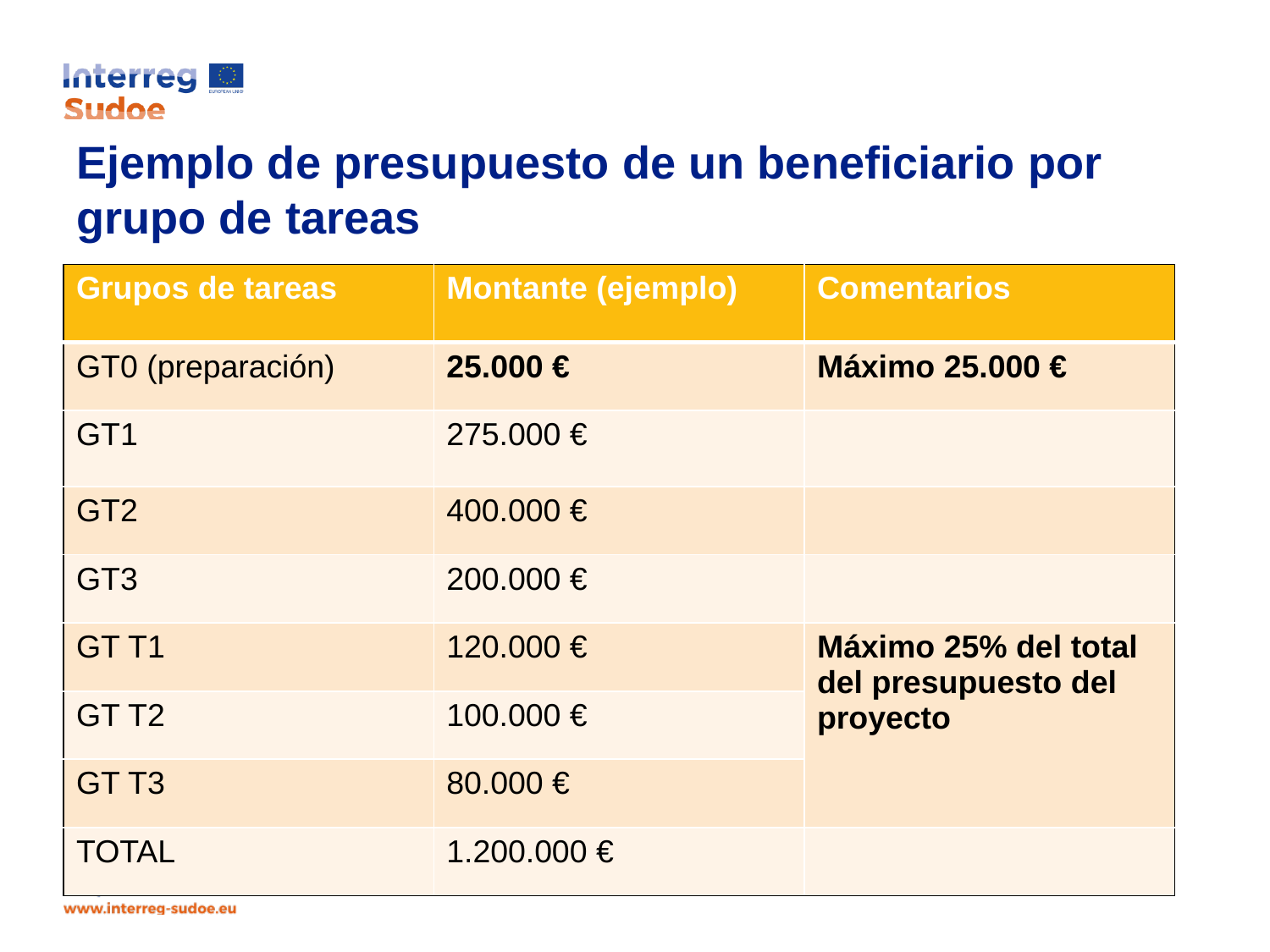

# Ejemplo de presupuesto de un beneficiario por grupo de tareas
| Grupos de tareas | Montante (ejemplo) | Comentarios |
| --- | --- | --- |
| GT0 (preparación) | 25.000 € | Máximo 25.000 € |
| GT1 | 275.000 € |  |
| GT2 | 400.000 € |  |
| GT3 | 200.000 € |  |
| GT T1 | 120.000 € | Máximo 25% del total del presupuesto del proyecto |
| GT T2 | 100.000 € |  |
| GT T3 | 80.000 € |  |
| TOTAL | 1.200.000 € |  |